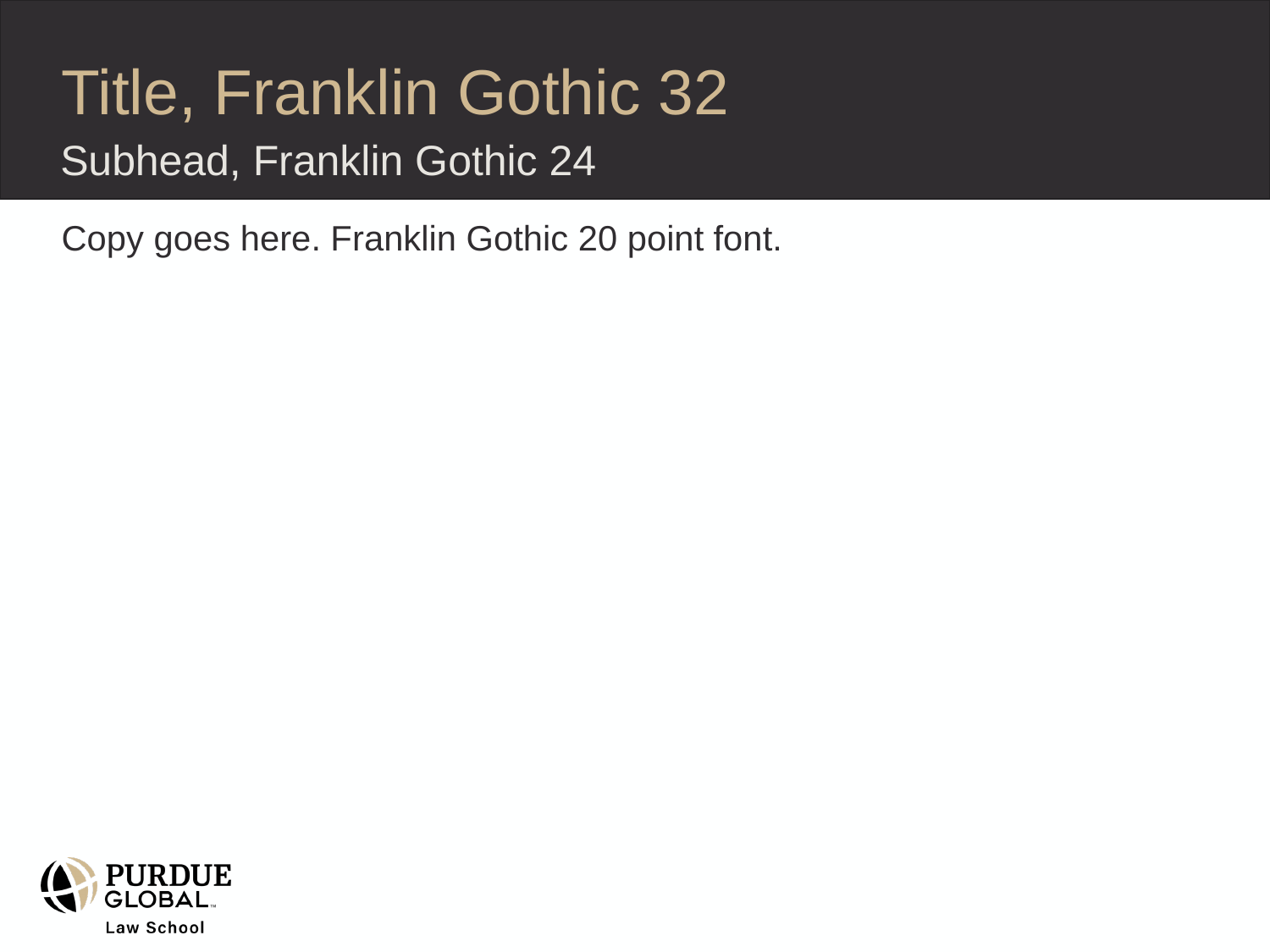

# Title, Franklin Gothic 32
Subhead, Franklin Gothic 24
Copy goes here. Franklin Gothic 20 point font.